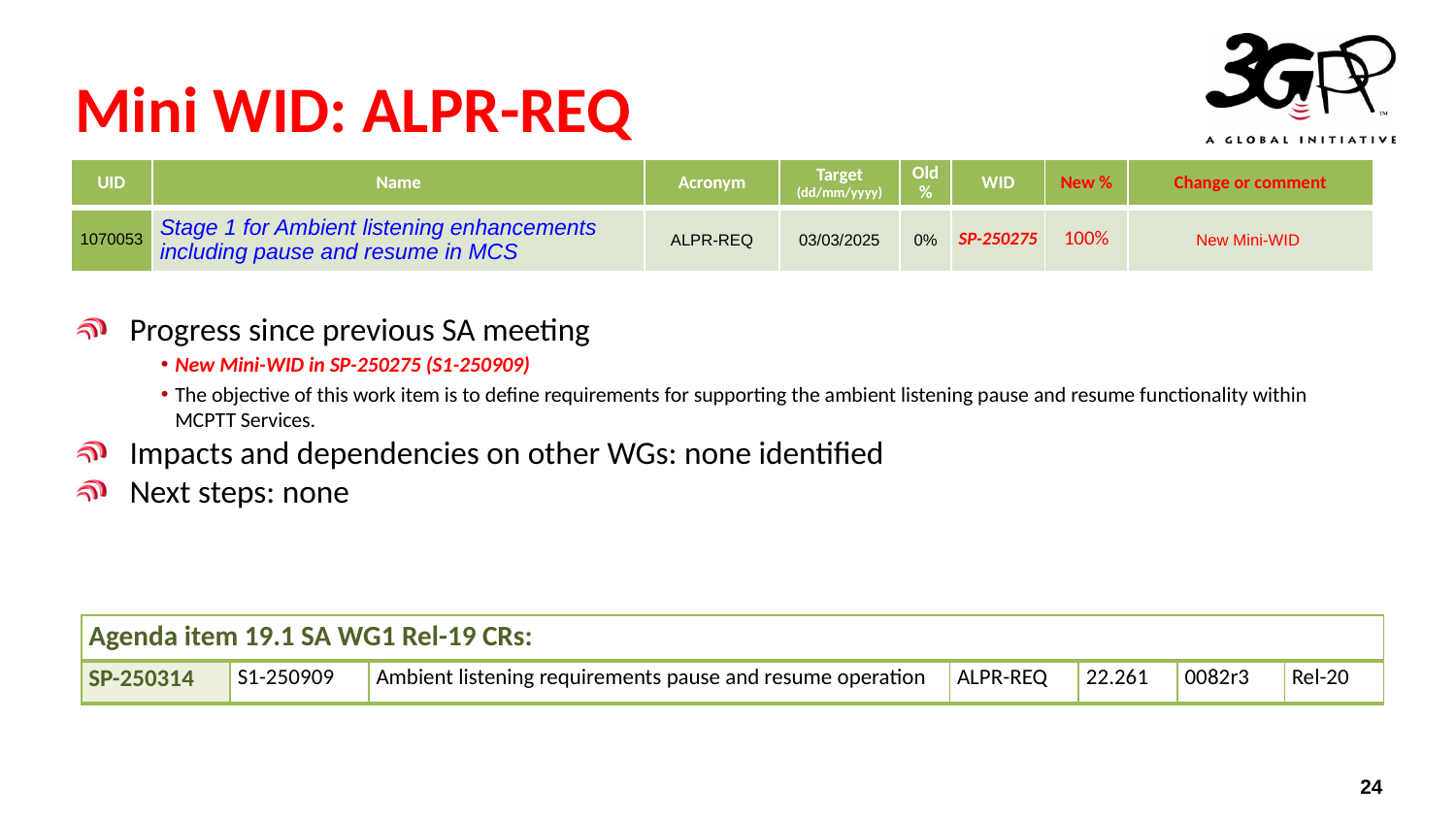

# Mini WID: ALPR-REQ
| UID | Name | Acronym | Target (dd/mm/yyyy) | Old % | WID | New % | Change or comment |
| --- | --- | --- | --- | --- | --- | --- | --- |
| 1070053 | Stage 1 for Ambient listening enhancements including pause and resume in MCS | ALPR-REQ | 03/03/2025 | 0% | SP-250275 | 100% | New Mini-WID |

Progress since previous SA meeting
New Mini-WID in SP-250275 (S1-250909)
The objective of this work item is to define requirements for supporting the ambient listening pause and resume functionality within MCPTT Services.
Impacts and dependencies on other WGs: none identified
Next steps: none
| Agenda item 19.1 SA WG1 Rel-19 CRs: |  |  |  |  |  |  |
| --- | --- | --- | --- | --- | --- | --- |
| SP-250314 | S1-250909 | Ambient listening requirements pause and resume operation | ALPR-REQ | 22.261 | 0082r3 | Rel-20 |